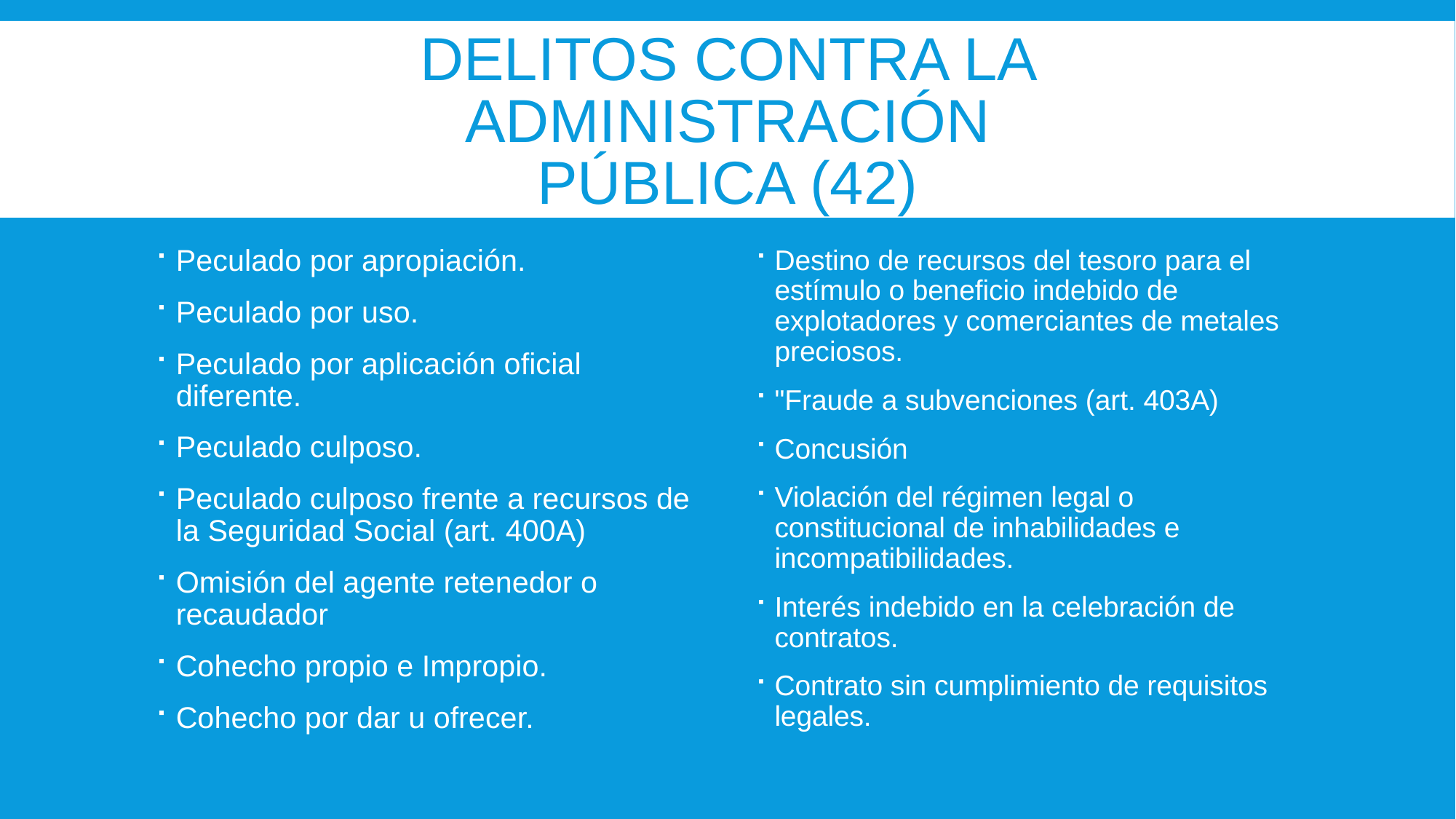

# Delitos contra la administración pública (42)
Peculado por apropiación.
Peculado por uso.
Peculado por aplicación oficial diferente.
Peculado culposo.
Peculado culposo frente a recursos de la Seguridad Social (art. 400A)
Omisión del agente retenedor o recaudador
Cohecho propio e Impropio.
Cohecho por dar u ofrecer.
Destino de recursos del tesoro para el estímulo o beneficio indebido de explotadores y comerciantes de metales preciosos.
"Fraude a subvenciones (art. 403A)
Concusión
Violación del régimen legal o constitucional de inhabilidades e incompatibilidades.
Interés indebido en la celebración de contratos.
Contrato sin cumplimiento de requisitos legales.